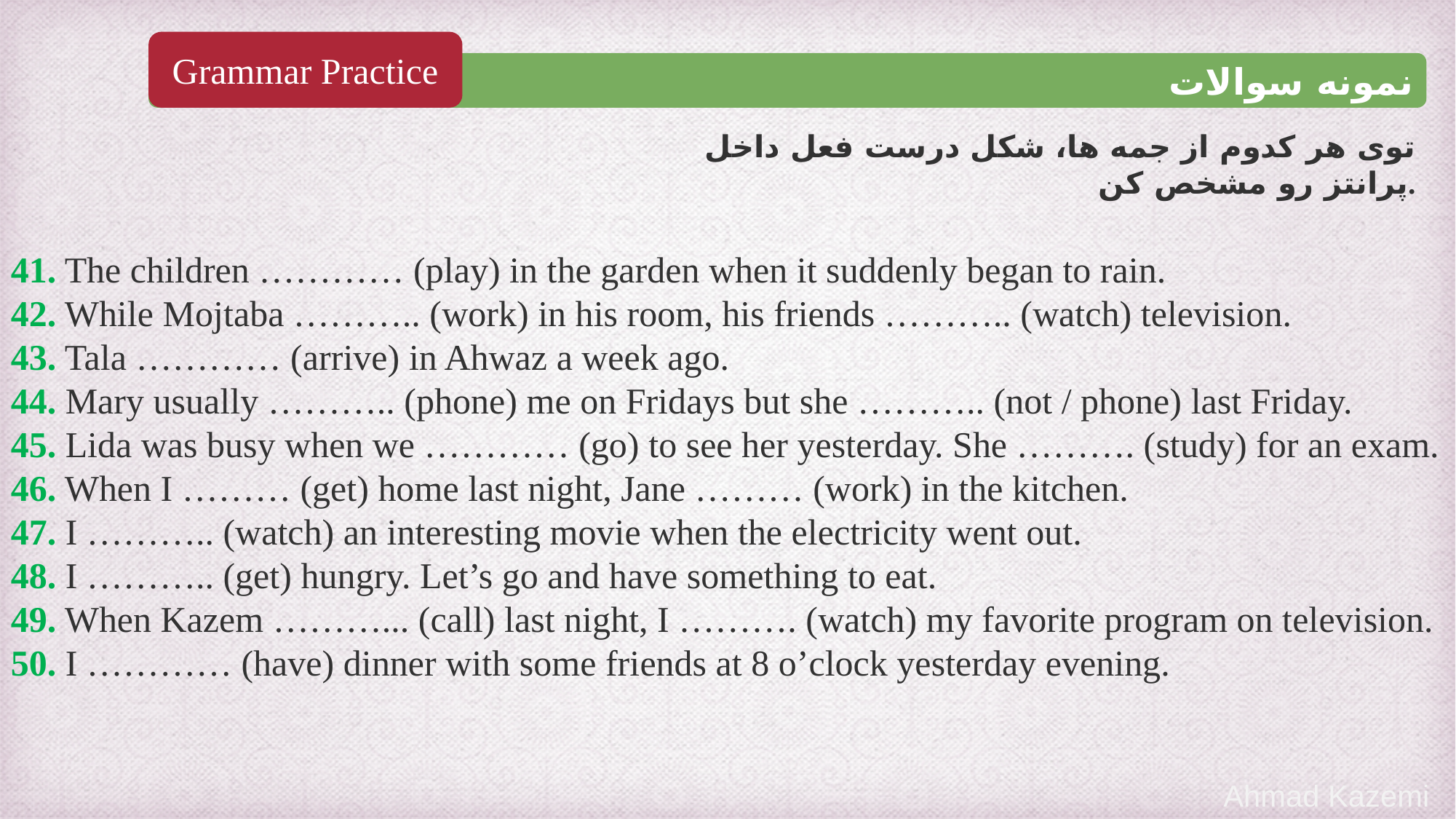

Grammar Practice
نمونه سوالات
توی هر کدوم از جمه ها، شکل درست فعل داخل پرانتز رو مشخص کن.
41. The children ………… (play) in the garden when it suddenly began to rain.
42. While Mojtaba ……….. (work) in his room, his friends ……….. (watch) television.
43. Tala ………… (arrive) in Ahwaz a week ago.
44. Mary usually ……….. (phone) me on Fridays but she ……….. (not / phone) last Friday.
45. Lida was busy when we ………… (go) to see her yesterday. She ………. (study) for an exam.
46. When I ……… (get) home last night, Jane ……… (work) in the kitchen.
47. I ……….. (watch) an interesting movie when the electricity went out.
48. I ……….. (get) hungry. Let’s go and have something to eat.
49. When Kazem ………... (call) last night, I ………. (watch) my favorite program on television.
50. I ………… (have) dinner with some friends at 8 o’clock yesterday evening.
Ahmad Kazemi